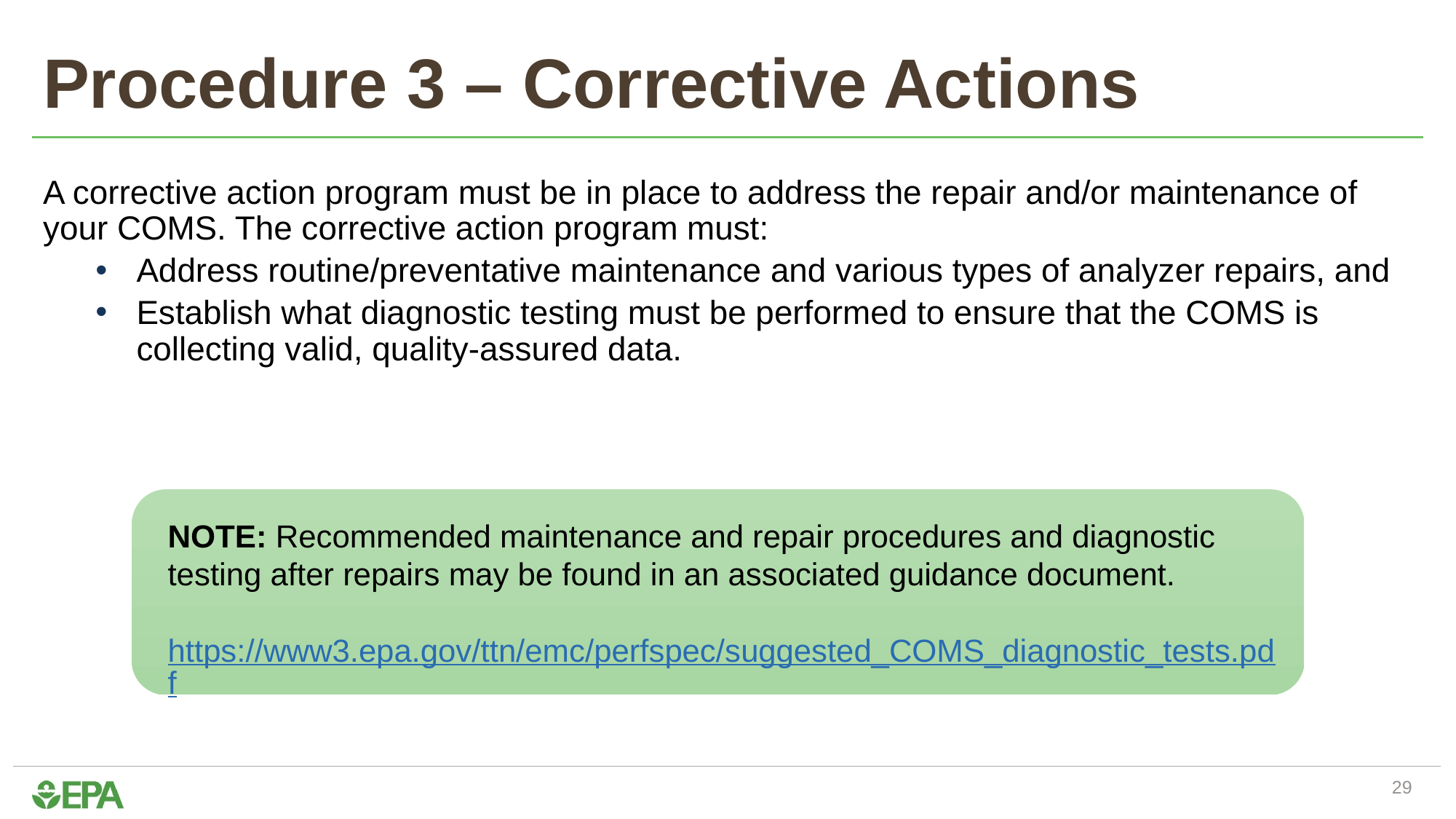

# Procedure 3 – Corrective Actions
A corrective action program must be in place to address the repair and/or maintenance of your COMS. The corrective action program must:
Address routine/preventative maintenance and various types of analyzer repairs, and
Establish what diagnostic testing must be performed to ensure that the COMS is collecting valid, quality-assured data.

NOTE: Recommended maintenance and repair procedures and diagnostic testing after repairs may be found in an associated guidance document.

https://www3.epa.gov/ttn/emc/perfspec/suggested_COMS_diagnostic_tests.pdf
29